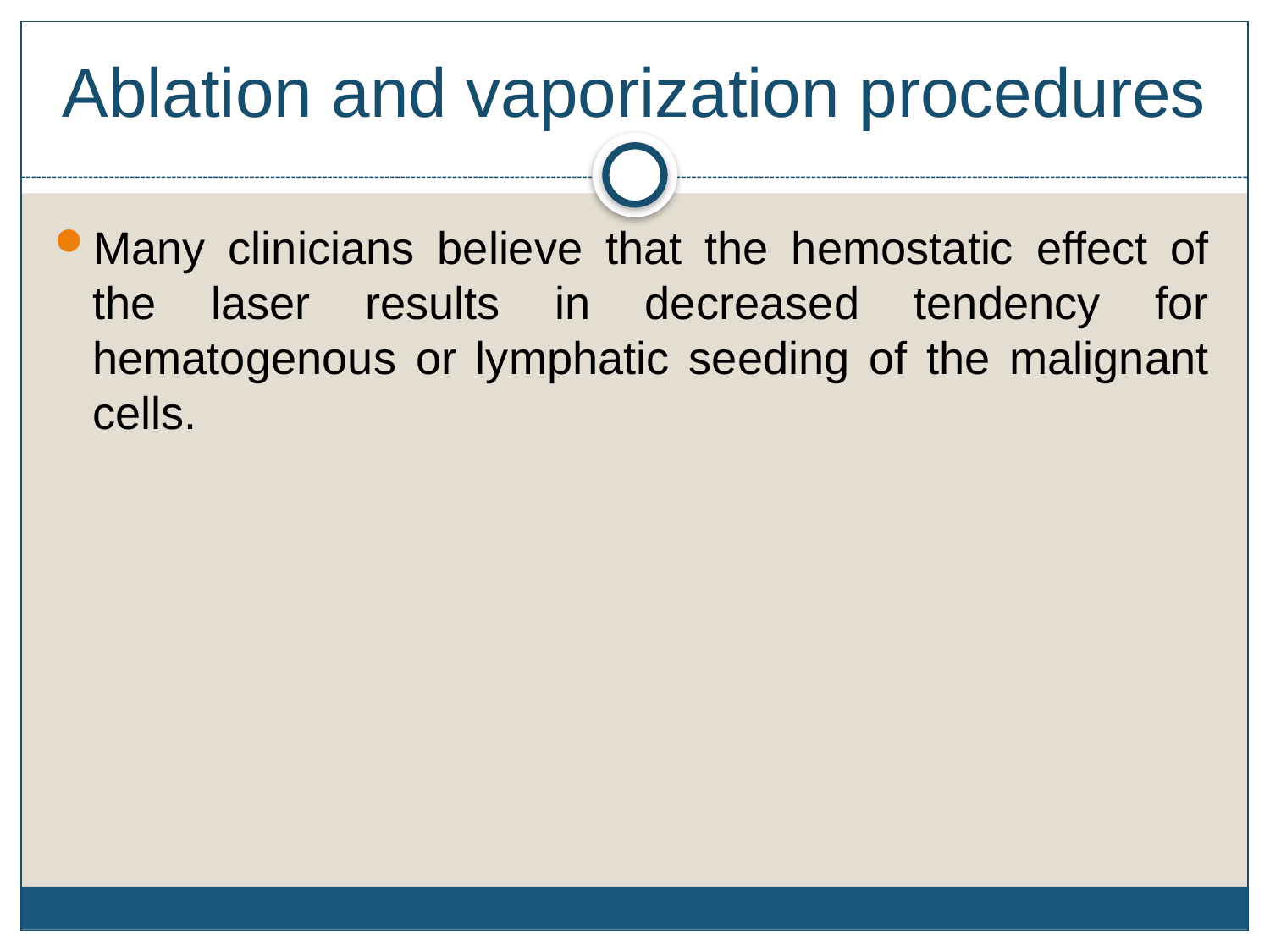

# Ablation and vaporization procedures
Many clinicians believe that the hemostatic effect of the laser results in decreased tendency for hematogenous or lymphatic seeding of the malignant cells.